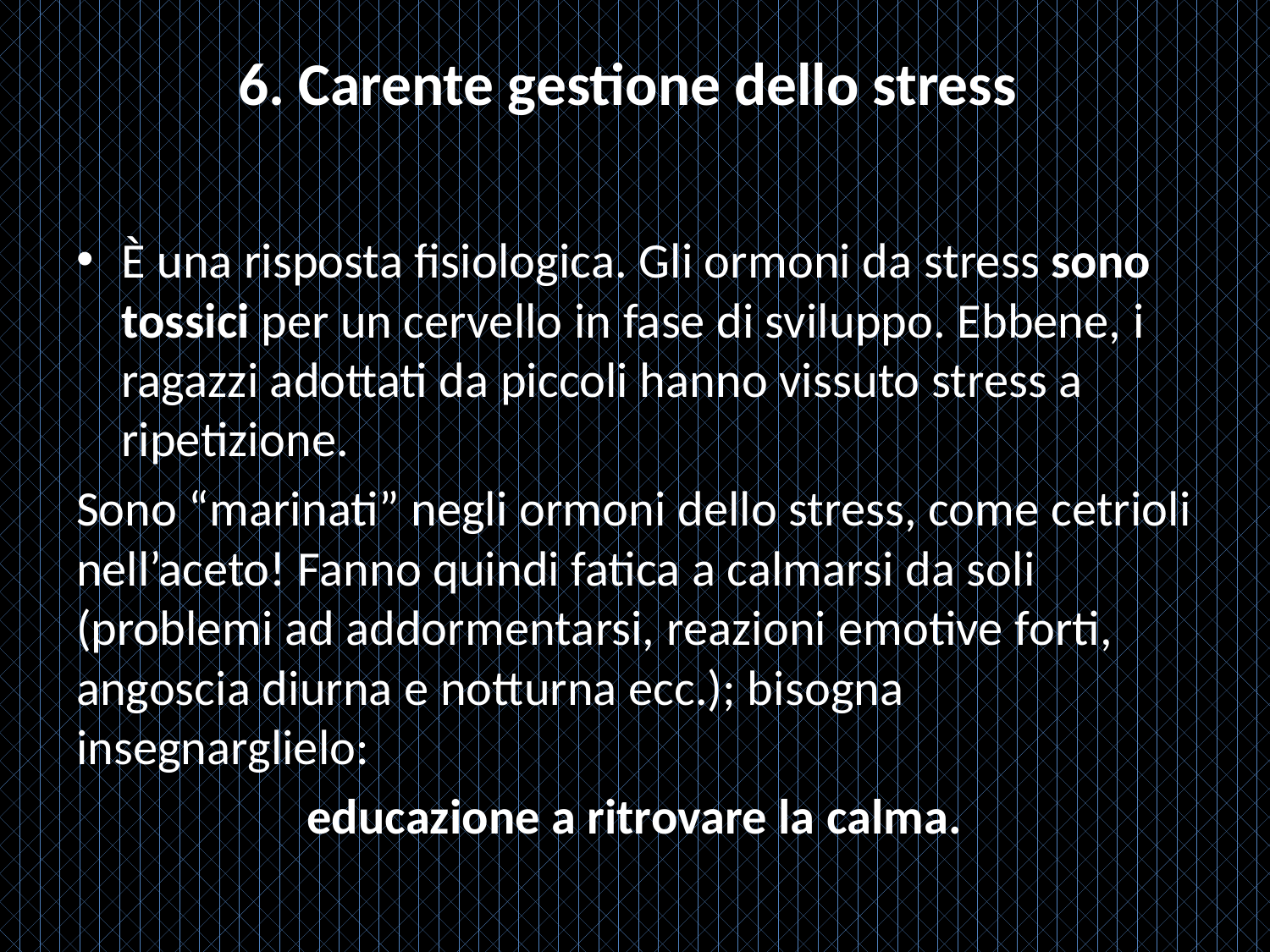

# 6. Carente gestione dello stress
È una risposta fisiologica. Gli ormoni da stress sono tossici per un cervello in fase di sviluppo. Ebbene, i ragazzi adottati da piccoli hanno vissuto stress a ripetizione.
Sono “marinati” negli ormoni dello stress, come cetrioli nell’aceto! Fanno quindi fatica a calmarsi da soli (problemi ad addormentarsi, reazioni emotive forti, angoscia diurna e notturna ecc.); bisogna insegnarglielo:
educazione a ritrovare la calma.